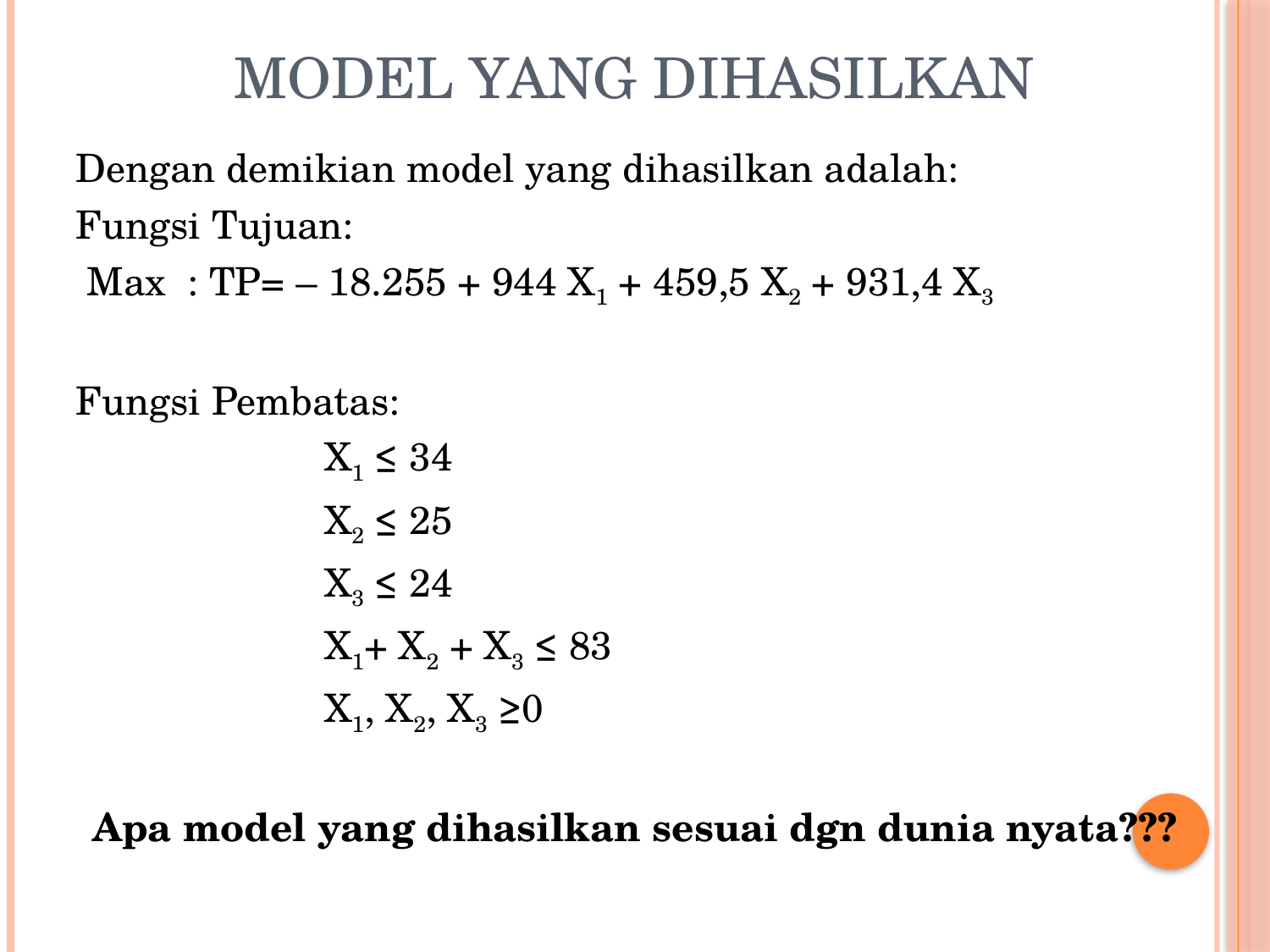

# Model yang dihasilkan
Dengan demikian model yang dihasilkan adalah:
Fungsi Tujuan:
 Max  : TP= – 18.255 + 944 X1 + 459,5 X2 + 931,4 X3

Fungsi Pembatas:
                       X1 ≤ 34
                       X2 ≤ 25
                       X3 ≤ 24
                       X1+ X2 + X3 ≤ 83
                       X1, X2, X3 ≥0

Apa model yang dihasilkan sesuai dgn dunia nyata???